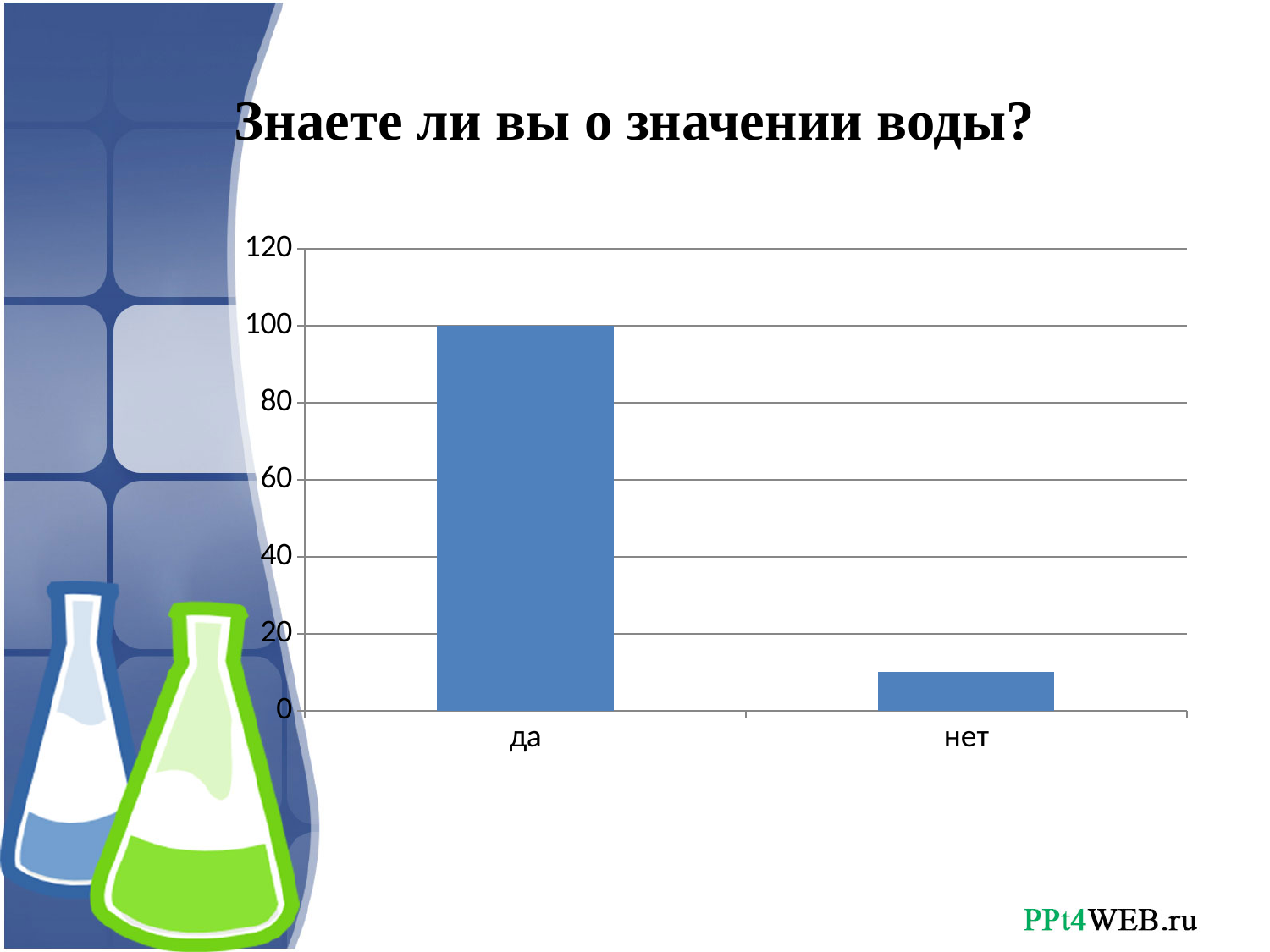

# Знаете ли вы о значении воды?

### Chart

| Category | Ряд 1 |
|---|---|
| да | 100.0 |
| нет | 10.0 |